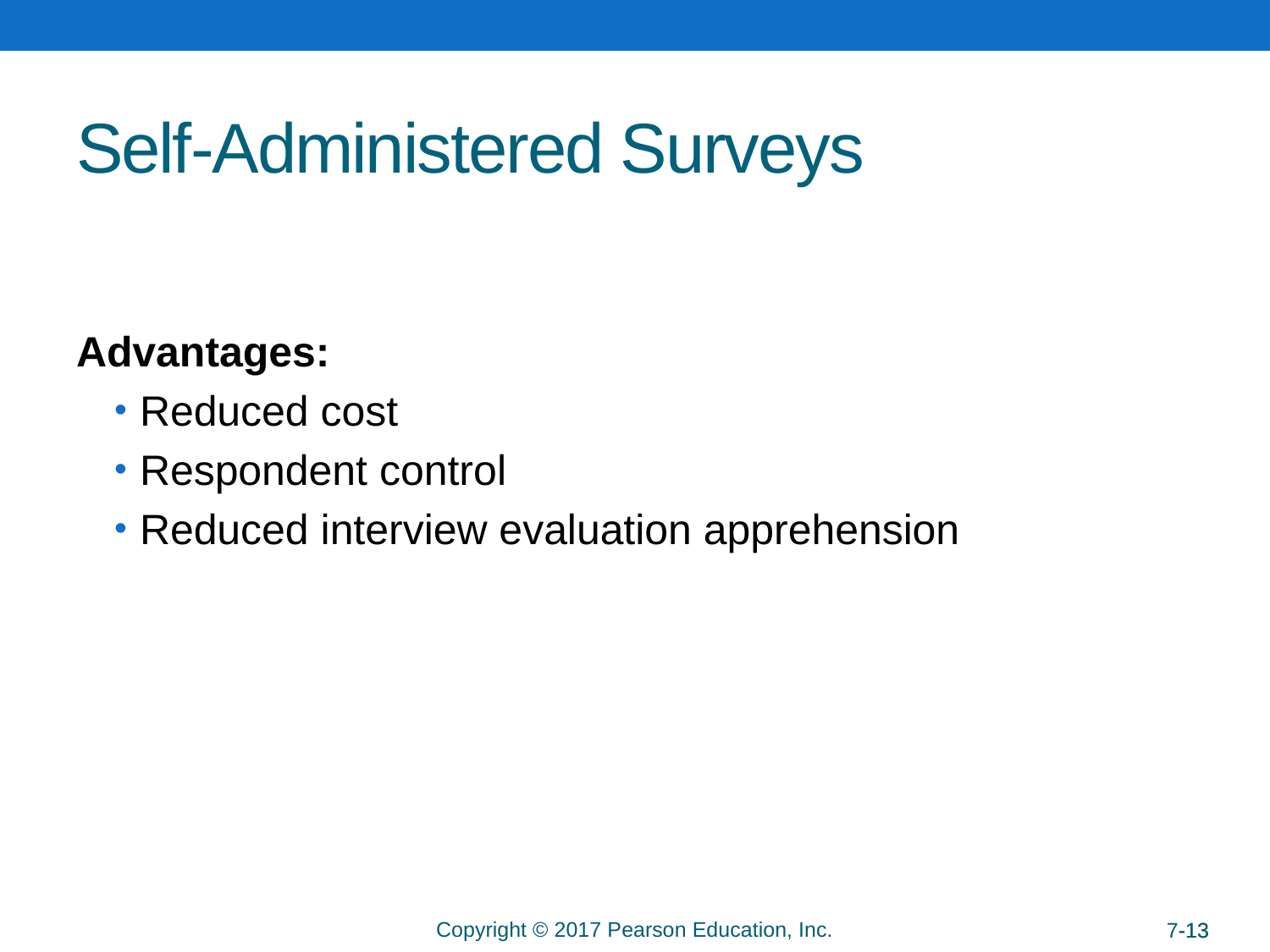

# Self-Administered Surveys
Advantages:
Reduced cost
Respondent control
Reduced interview evaluation apprehension